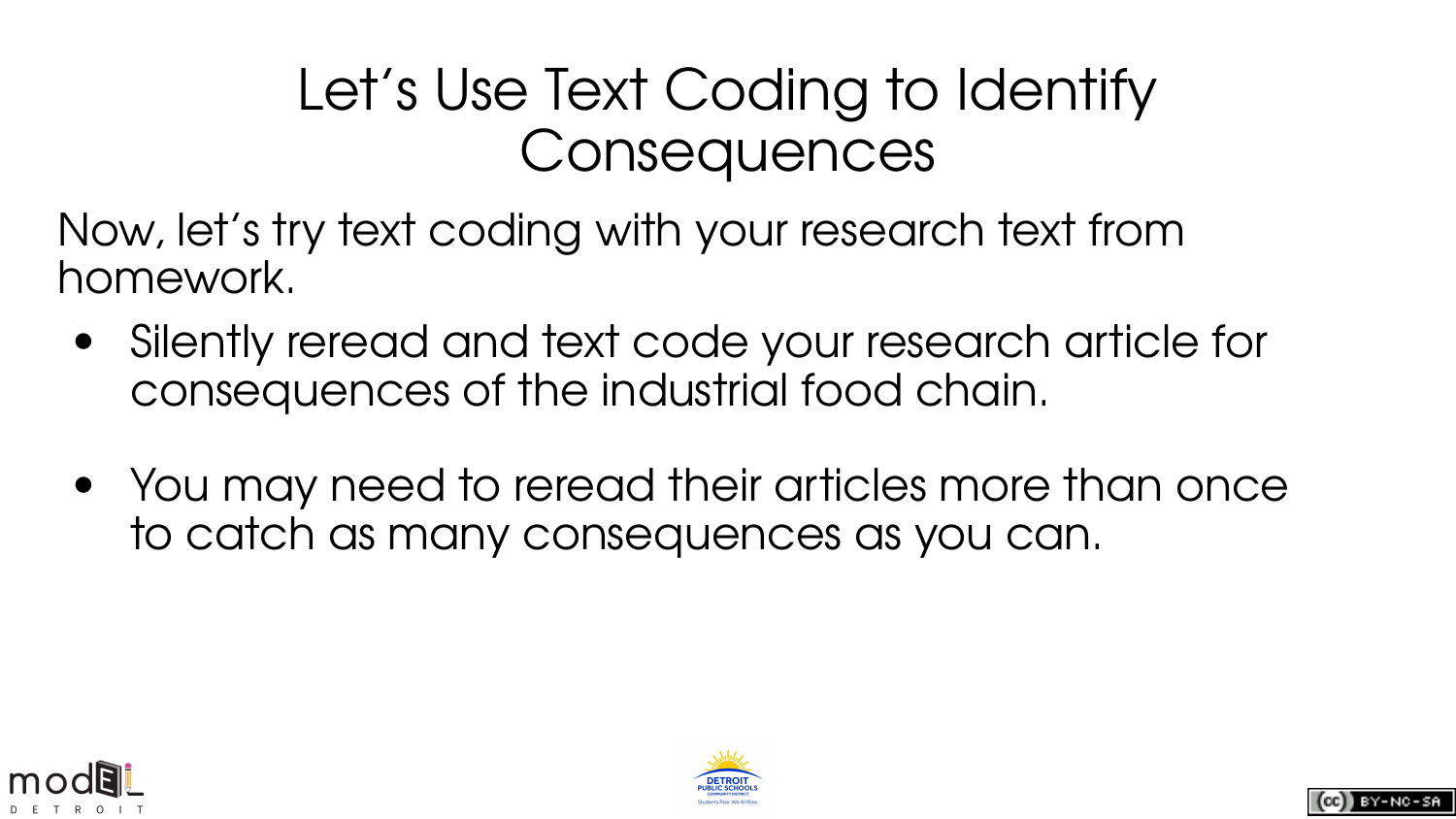

# Let’s Use Text Coding to Identify Consequences
Now, let’s try text coding with your research text from homework.
Silently reread and text code your research article for consequences of the industrial food chain.
You may need to reread their articles more than once to catch as many consequences as you can.